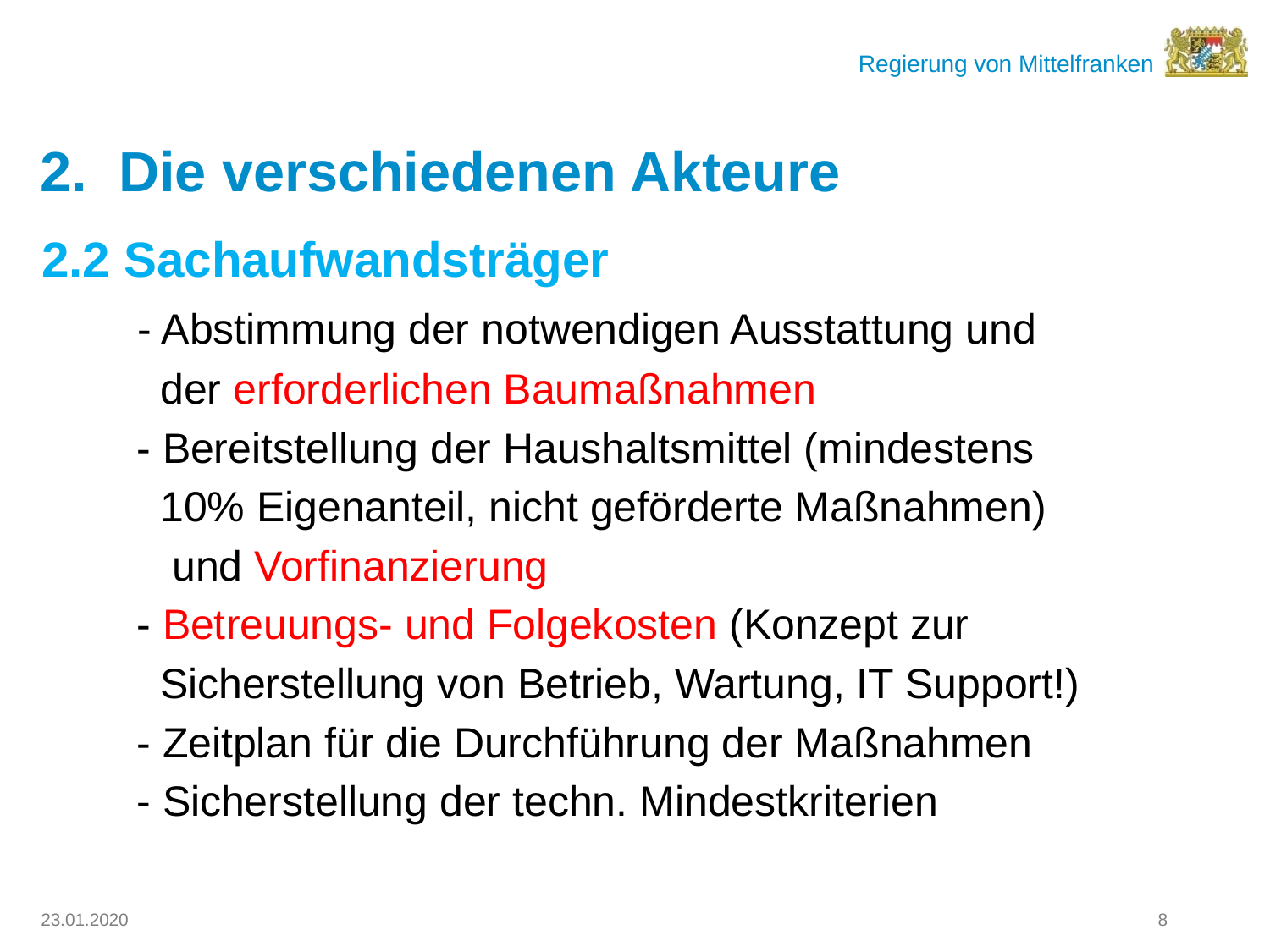

# 2.  Die verschiedenen Akteure
2.2 Sachaufwandsträger
       - Abstimmung der notwendigen Ausstattung und
          der erforderlichen Baumaßnahmen
        - Bereitstellung der Haushaltsmittel (mindestens
          10% Eigenanteil, nicht geförderte Maßnahmen)
           und Vorfinanzierung
        - Betreuungs- und Folgekosten (Konzept zur
          Sicherstellung von Betrieb, Wartung, IT Support!)
        - Zeitplan für die Durchführung der Maßnahmen
        - Sicherstellung der techn. Mindestkriterien
8